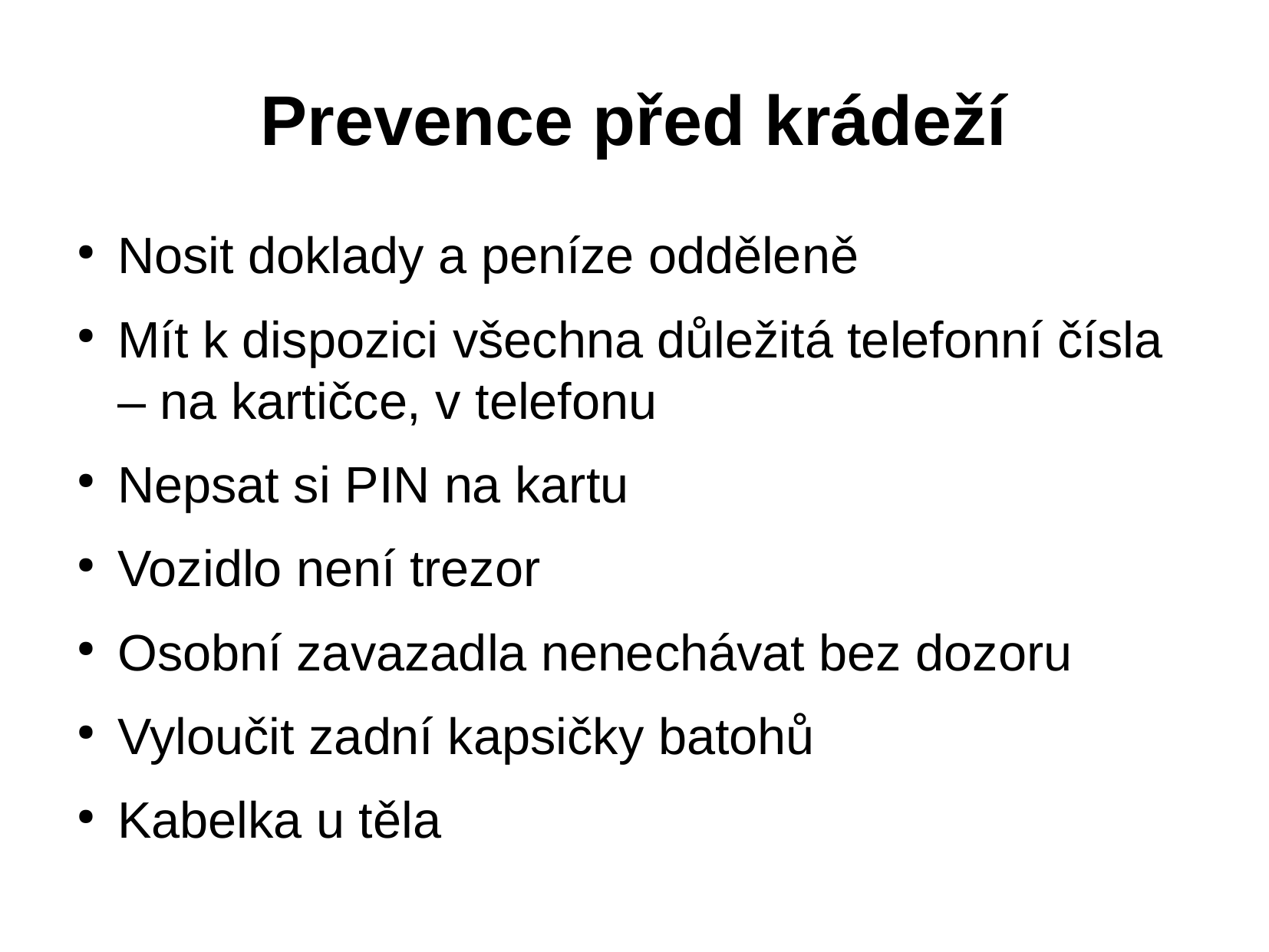

# Prevence před krádeží
Nosit doklady a peníze odděleně
Mít k dispozici všechna důležitá telefonní čísla – na kartičce, v telefonu
Nepsat si PIN na kartu
Vozidlo není trezor
Osobní zavazadla nenechávat bez dozoru
Vyloučit zadní kapsičky batohů
Kabelka u těla